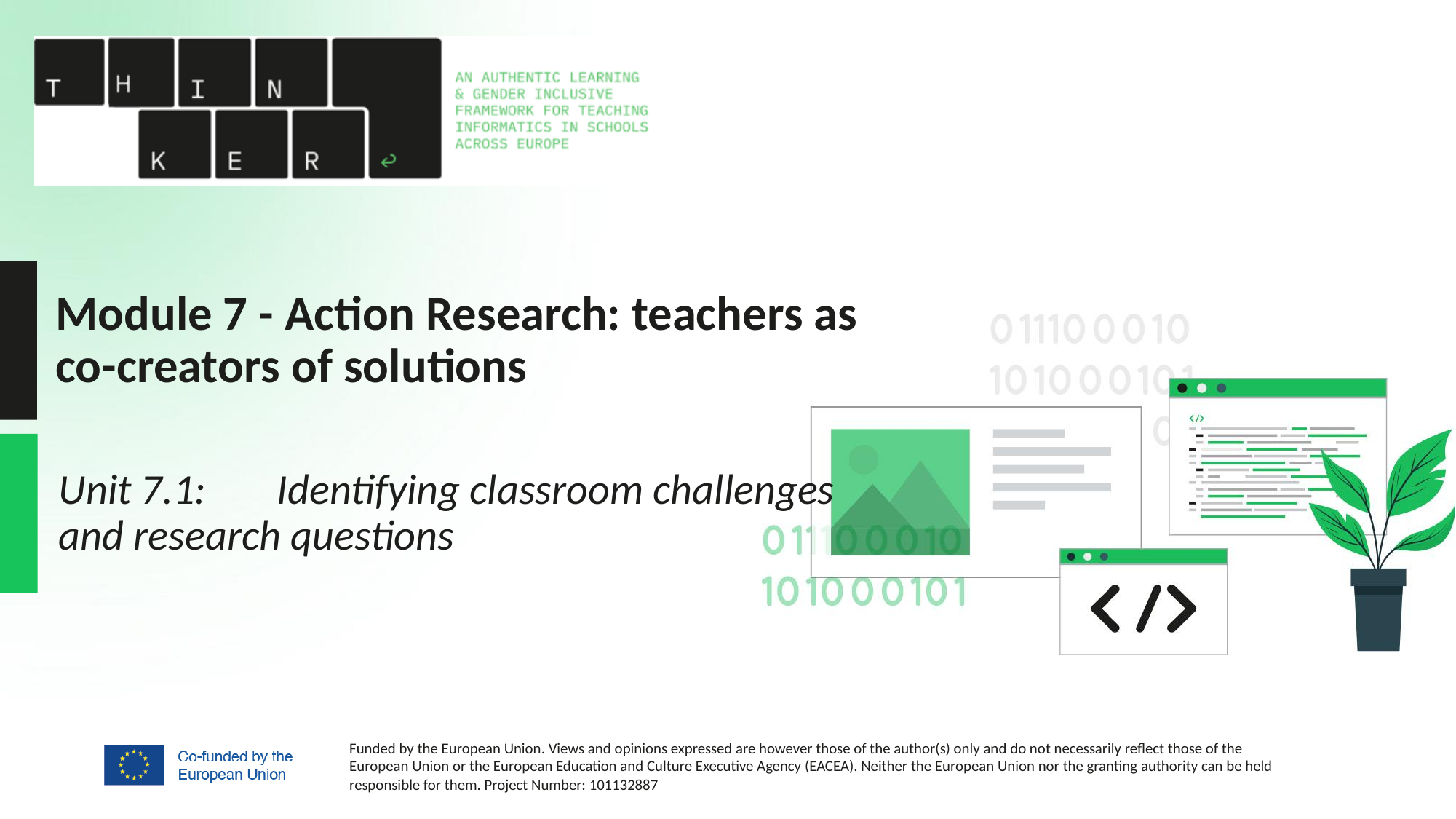

# Module 7 - Action Research: teachers as co-creators of solutions
Unit 7.1:	Identifying classroom challenges and research questions